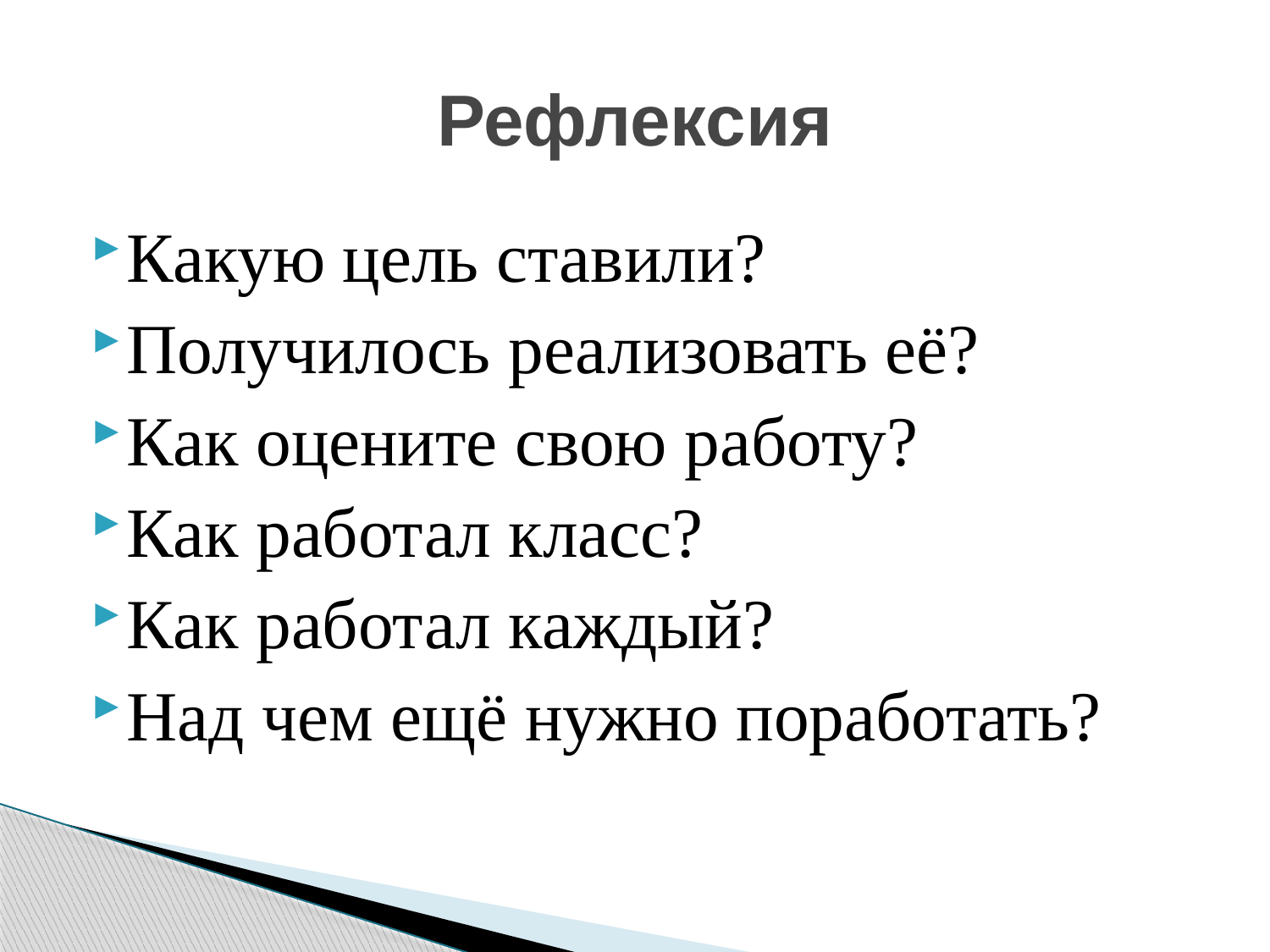

# Рефлексия
Какую цель ставили?
Получилось реализовать её?
Как оцените свою работу?
Как работал класс?
Как работал каждый?
Над чем ещё нужно поработать?